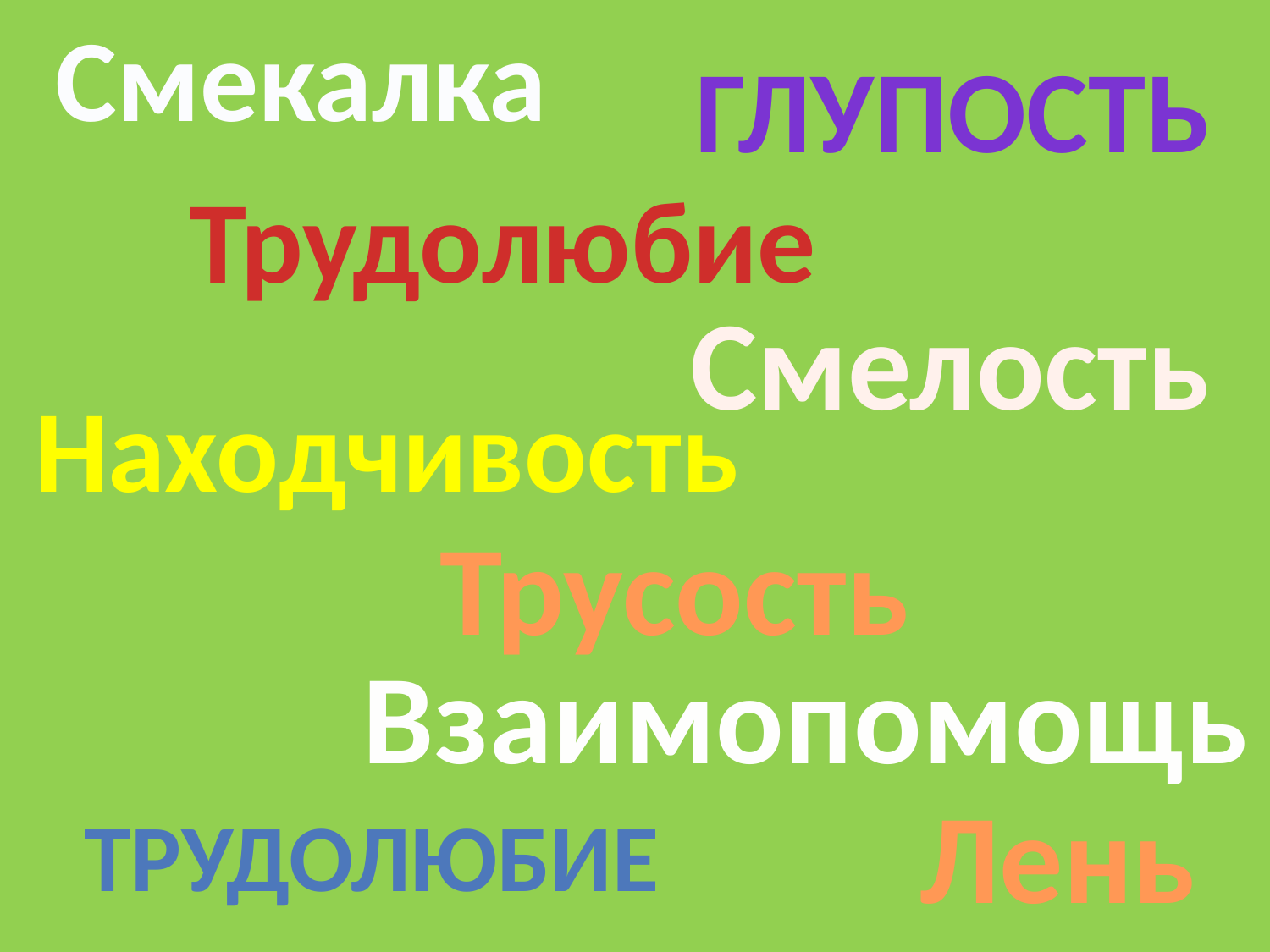

Смекалка
Глупость
Трудолюбие
Смелость
Находчивость
Трусость
Взаимопомощь
Лень
Трудолюбие